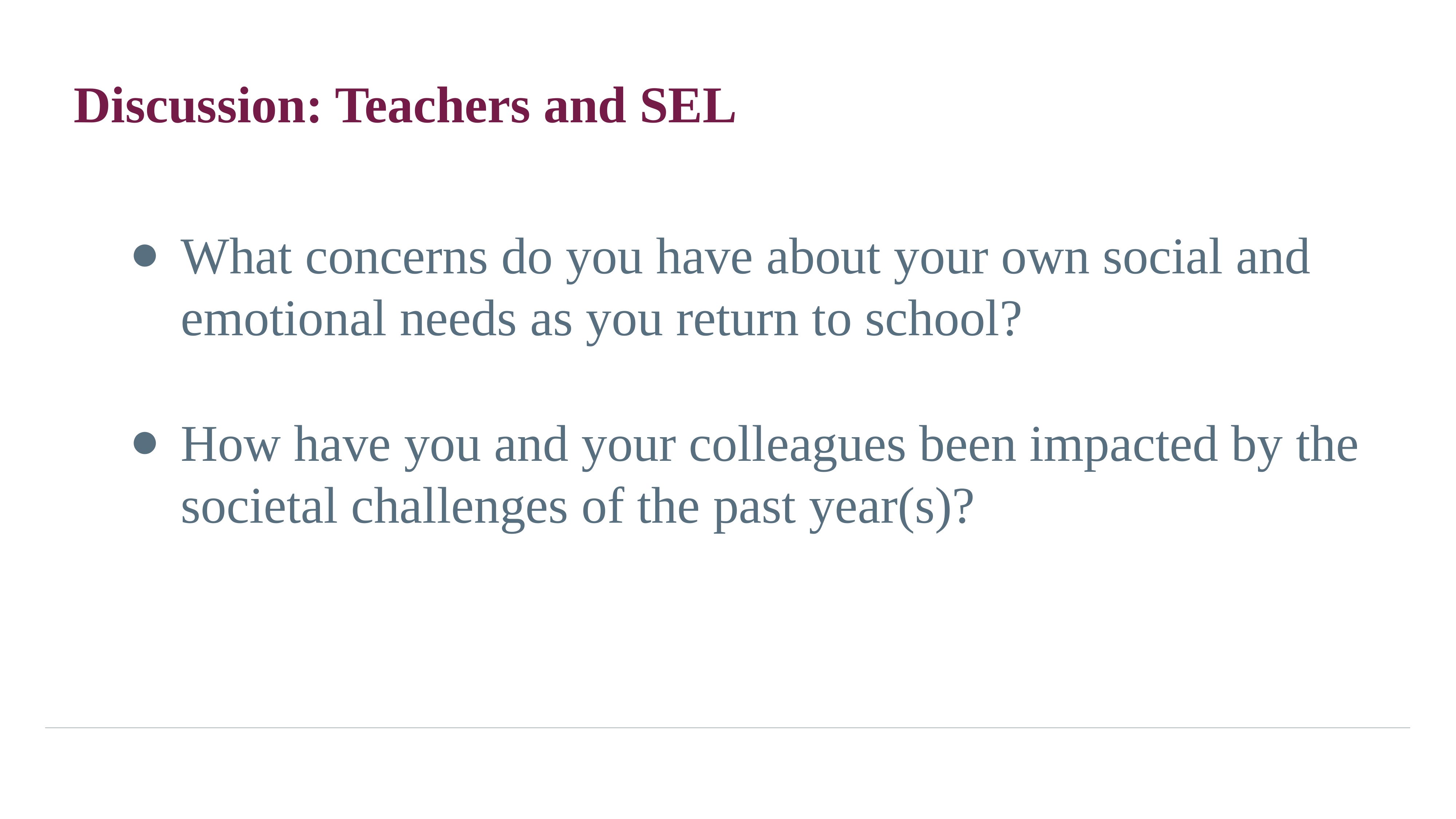

# Discussion: Teachers and SEL
What concerns do you have about your own social and emotional needs as you return to school?
How have you and your colleagues been impacted by the societal challenges of the past year(s)?